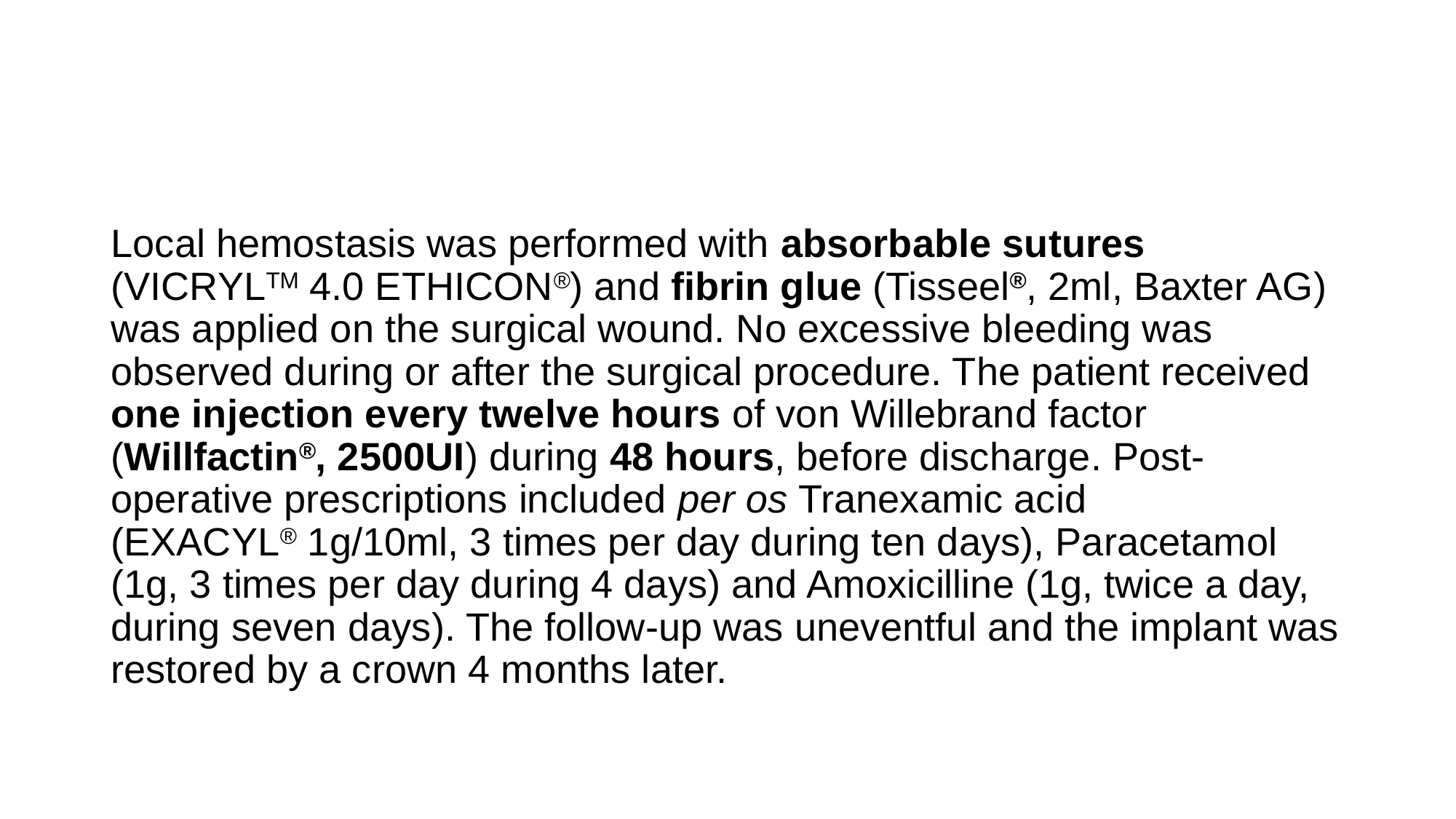

#
Local hemostasis was performed with absorbable sutures (VICRYLTM 4.0 ETHICON®) and fibrin glue (Tisseel®, 2ml, Baxter AG) was applied on the surgical wound. No excessive bleeding was observed during or after the surgical procedure. The patient received one injection every twelve hours of von Willebrand factor (Willfactin®, 2500UI) during 48 hours, before discharge. Post-operative prescriptions included per os Tranexamic acid (EXACYL® 1g/10ml, 3 times per day during ten days), Paracetamol (1g, 3 times per day during 4 days) and Amoxicilline (1g, twice a day, during seven days). The follow-up was uneventful and the implant was restored by a crown 4 months later.